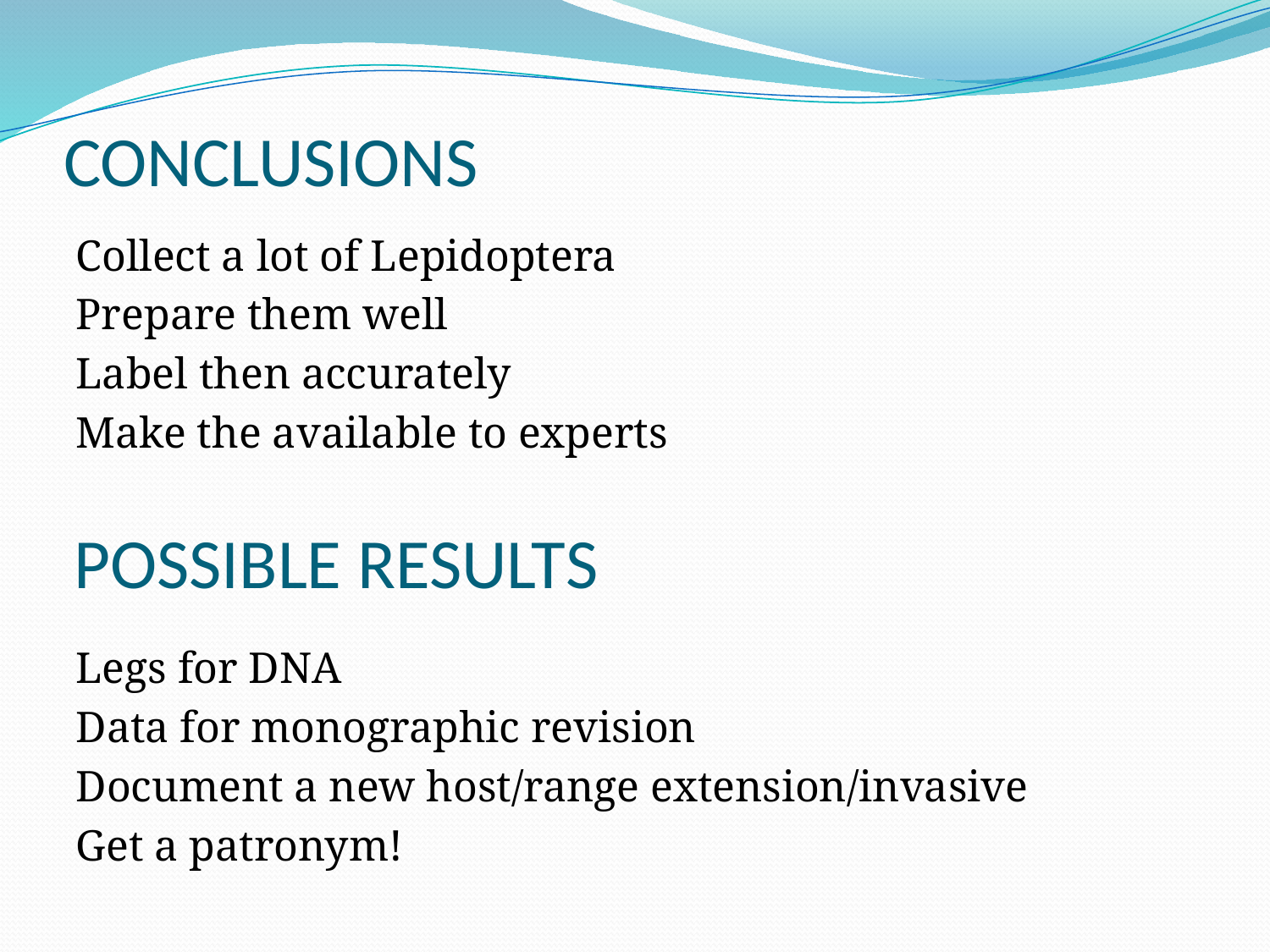

# CONCLUSIONS
Collect a lot of Lepidoptera
Prepare them well
Label then accurately
Make the available to experts

POSSIBLE RESULTS
Legs for DNA
Data for monographic revision
Document a new host/range extension/invasive
Get a patronym!